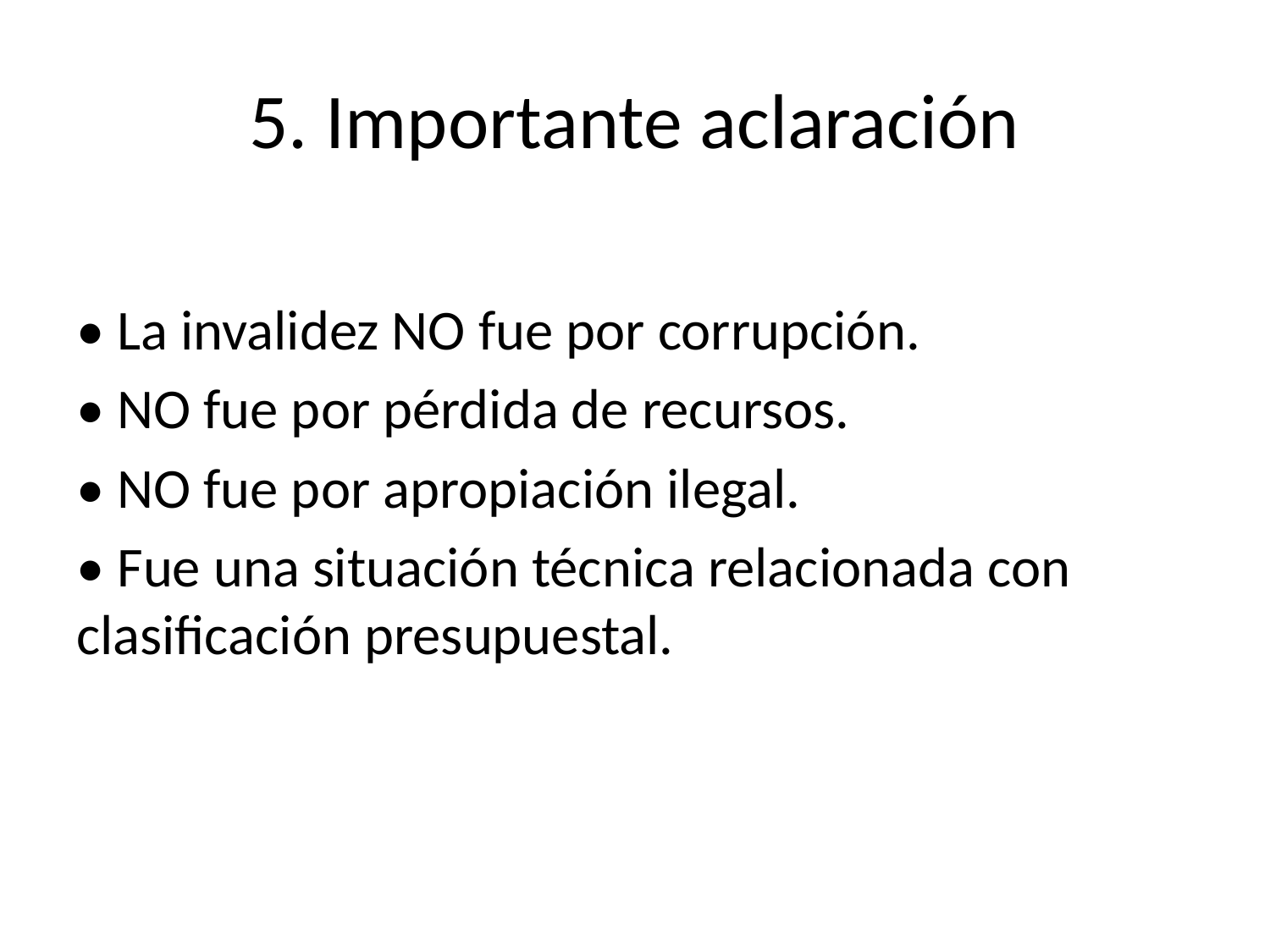

# 5. Importante aclaración
• La invalidez NO fue por corrupción.
• NO fue por pérdida de recursos.
• NO fue por apropiación ilegal.
• Fue una situación técnica relacionada con clasificación presupuestal.